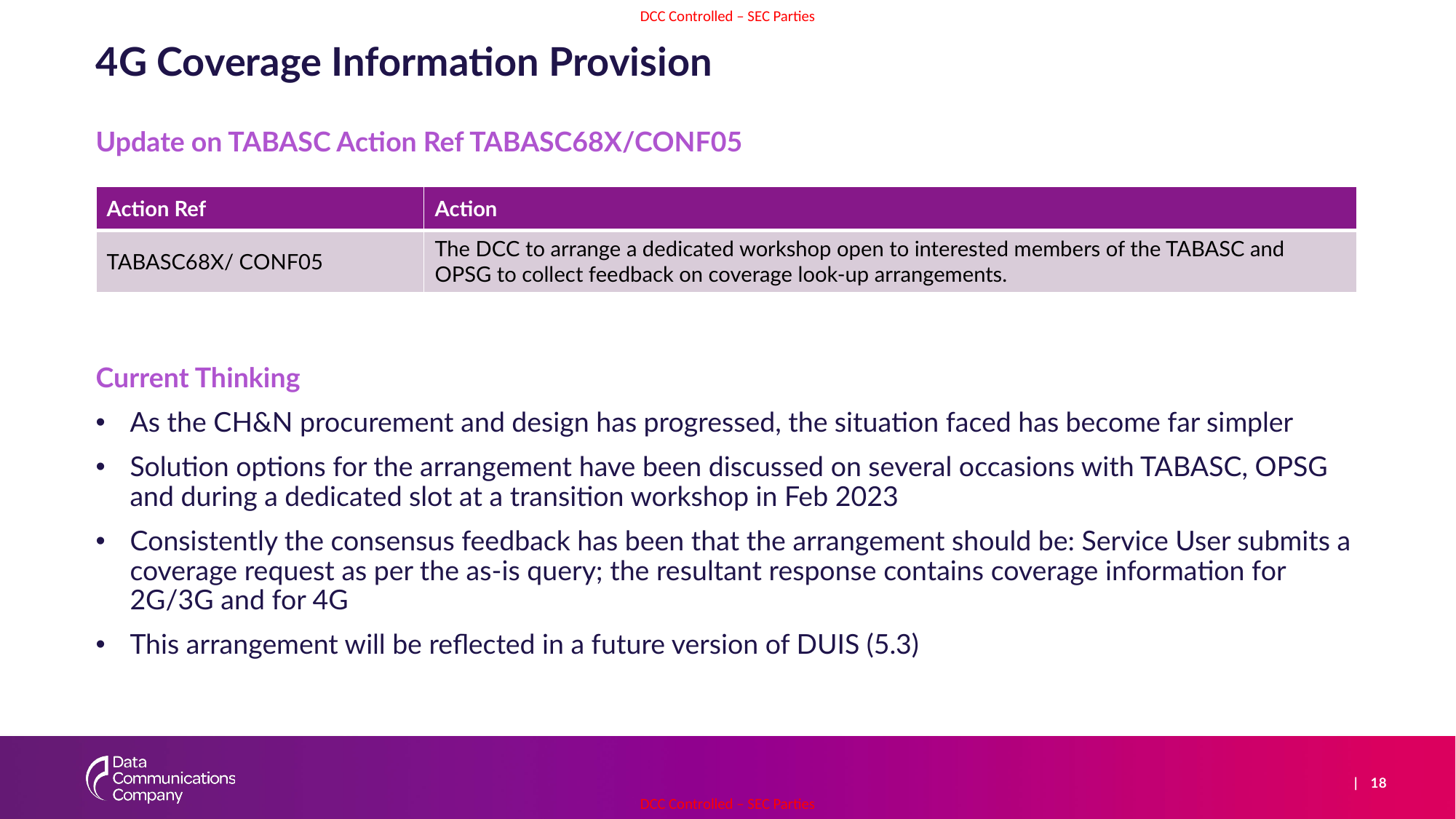

# 4G Coverage Information Provision
Update on TABASC Action Ref TABASC68X/CONF05

Current Thinking
As the CH&N procurement and design has progressed, the situation faced has become far simpler
Solution options for the arrangement have been discussed on several occasions with TABASC, OPSG and during a dedicated slot at a transition workshop in Feb 2023
Consistently the consensus feedback has been that the arrangement should be: Service User submits a coverage request as per the as-is query; the resultant response contains coverage information for 2G/3G and for 4G
This arrangement will be reflected in a future version of DUIS (5.3)

| Action Ref | Action |
| --- | --- |
| TABASC68X/ CONF05 | The DCC to arrange a dedicated workshop open to interested members of the TABASC and OPSG to collect feedback on coverage look-up arrangements. |